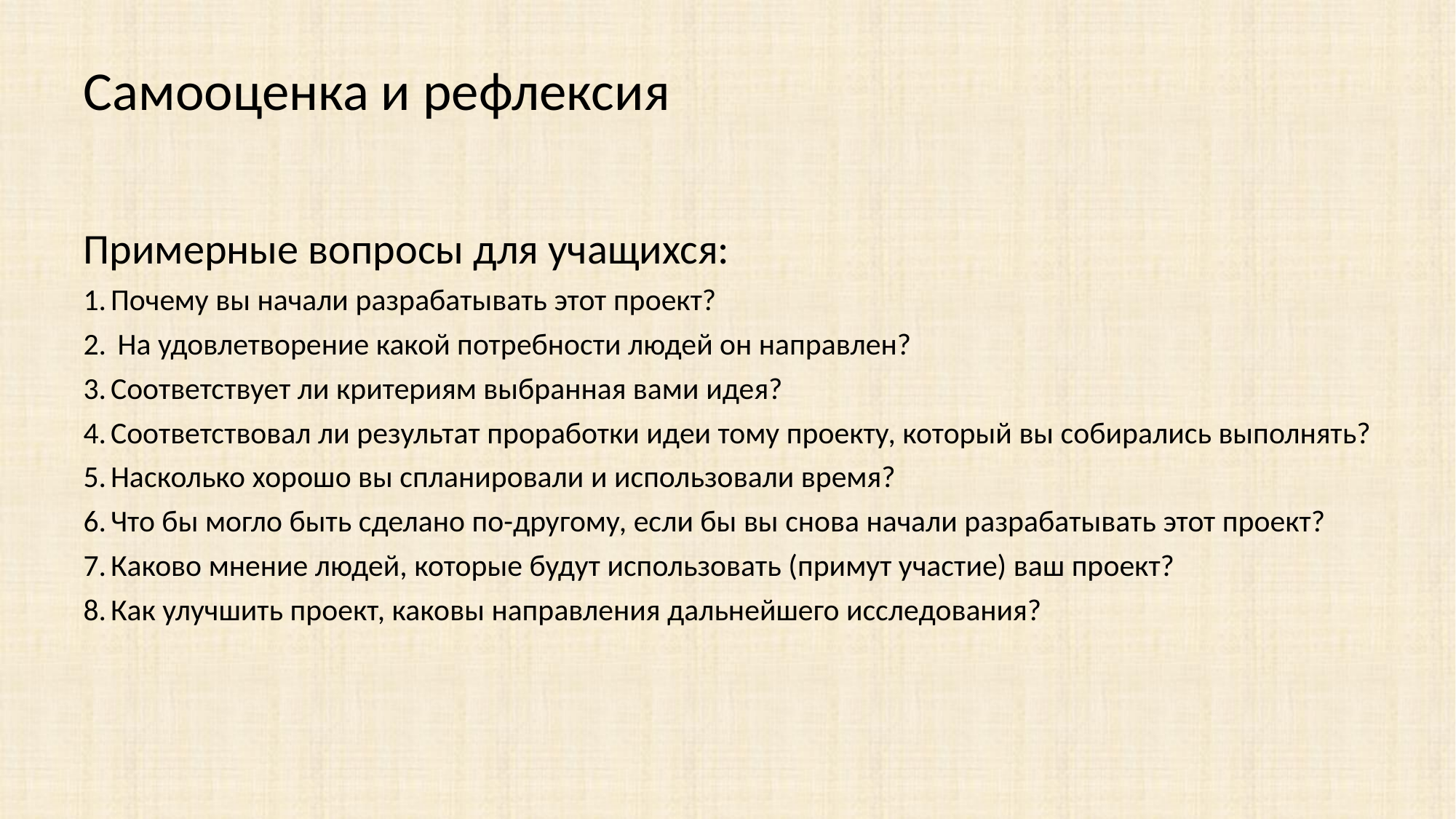

Самооценка и рефлексия

Примерные вопросы для учащихся:
Почему вы начали разрабатывать этот проект?
 На удовлетворение какой потребности людей он направлен?
Соответствует ли критериям выбранная вами идея?
Соответствовал ли результат проработки идеи тому проекту, который вы собирались выполнять?
Насколько хорошо вы спланировали и использовали время?
Что бы могло быть сделано по-другому, если бы вы снова начали разрабатывать этот проект?
Каково мнение людей, которые будут использовать (примут участие) ваш проект?
Как улучшить проект, каковы направления дальнейшего исследования?